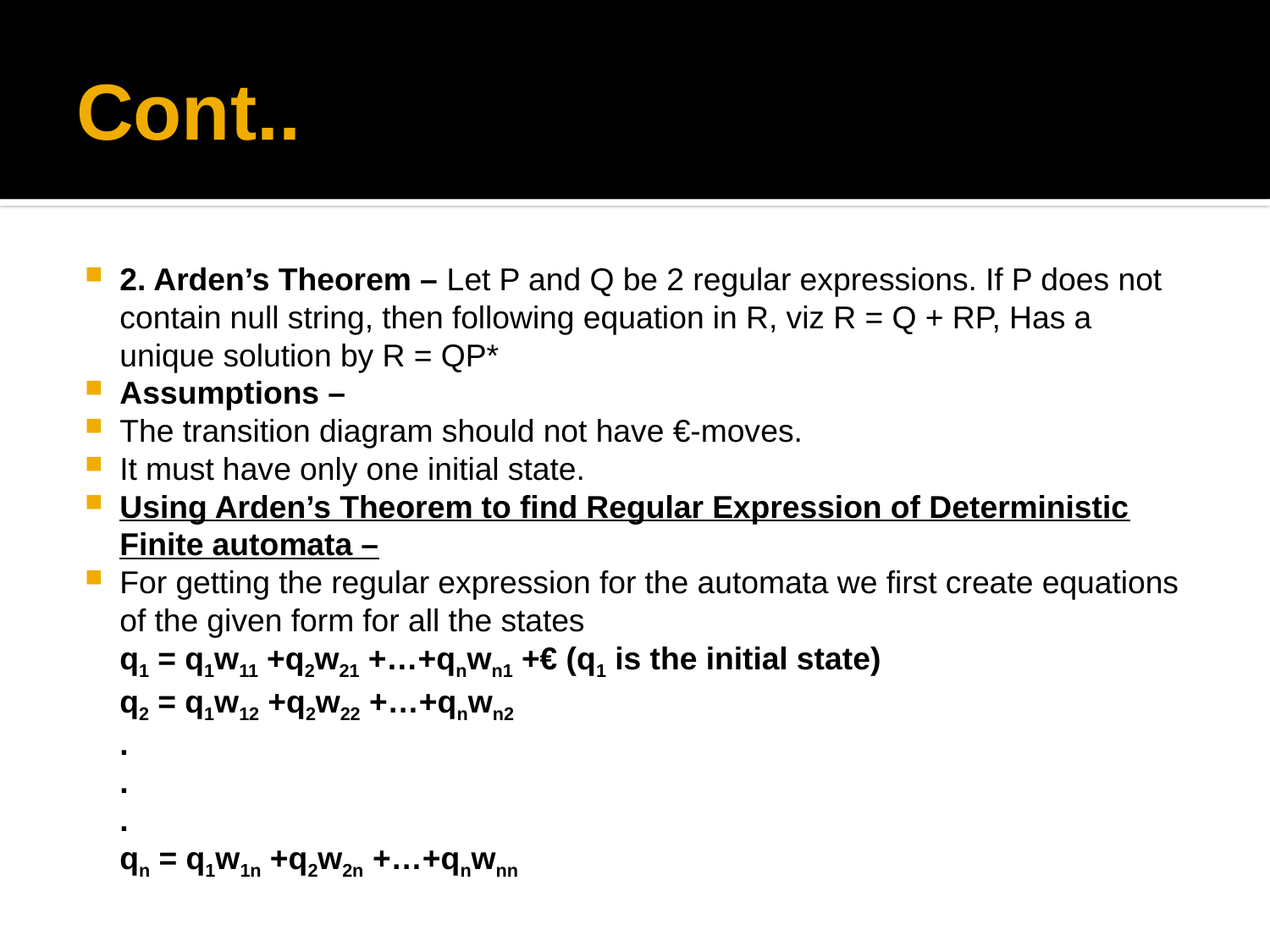

# Cont..
2. Arden’s Theorem – Let P and Q be 2 regular expressions. If P does not contain null string, then following equation in R, viz R = Q + RP, Has a unique solution by R = QP*
Assumptions –
The transition diagram should not have €-moves.
It must have only one initial state.
Using Arden’s Theorem to find Regular Expression of Deterministic Finite automata –
For getting the regular expression for the automata we first create equations of the given form for all the states
q1 = q1w11 +q2w21 +…+qnwn1 +€ (q1 is the initial state)
q2 = q1w12 +q2w22 +…+qnwn2
.
.
.
qn = q1w1n +q2w2n +…+qnwnn